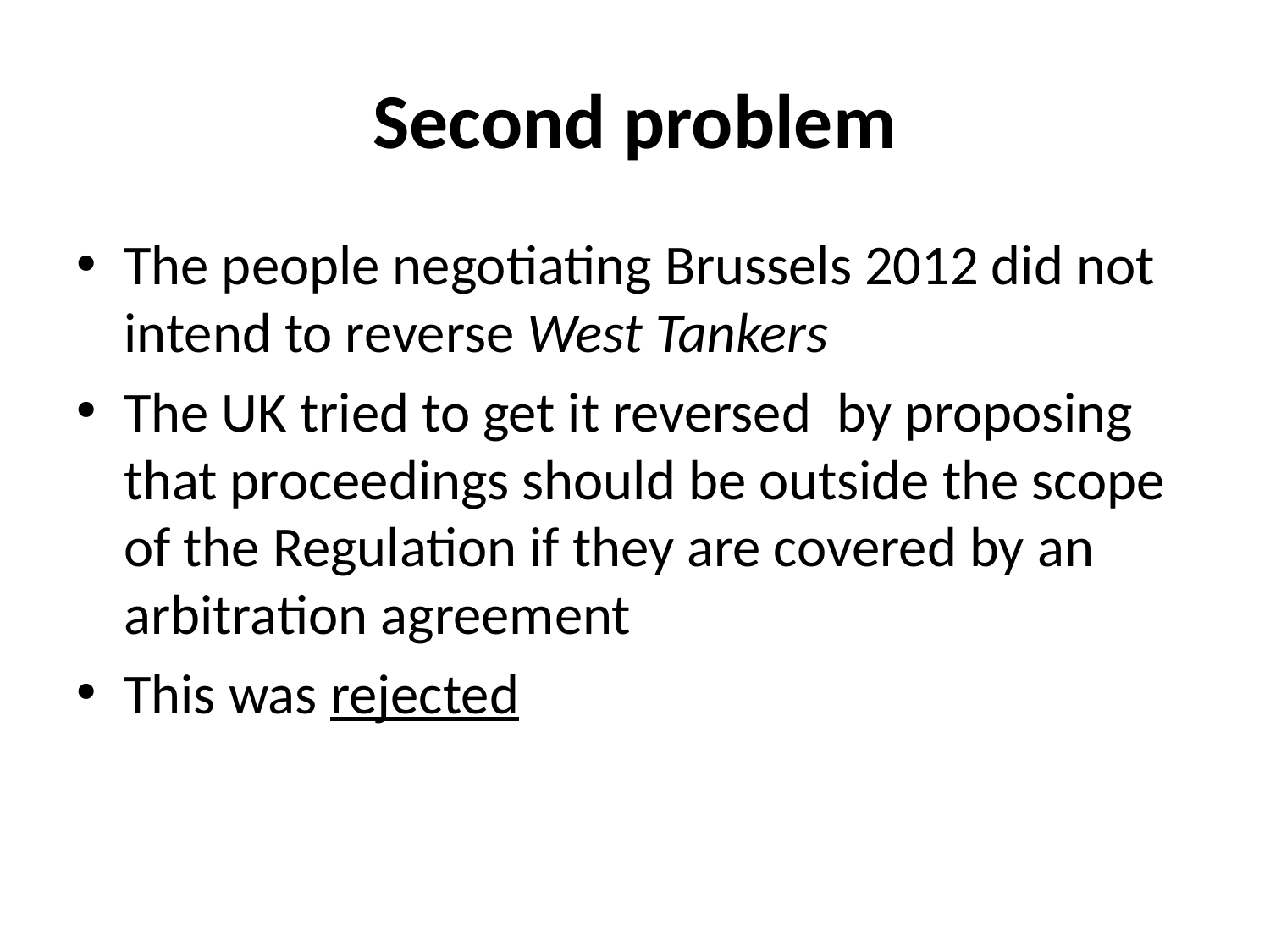

# Second problem
The people negotiating Brussels 2012 did not intend to reverse West Tankers
The UK tried to get it reversed  by proposing that proceedings should be outside the scope of the Regulation if they are covered by an arbitration agreement
This was rejected